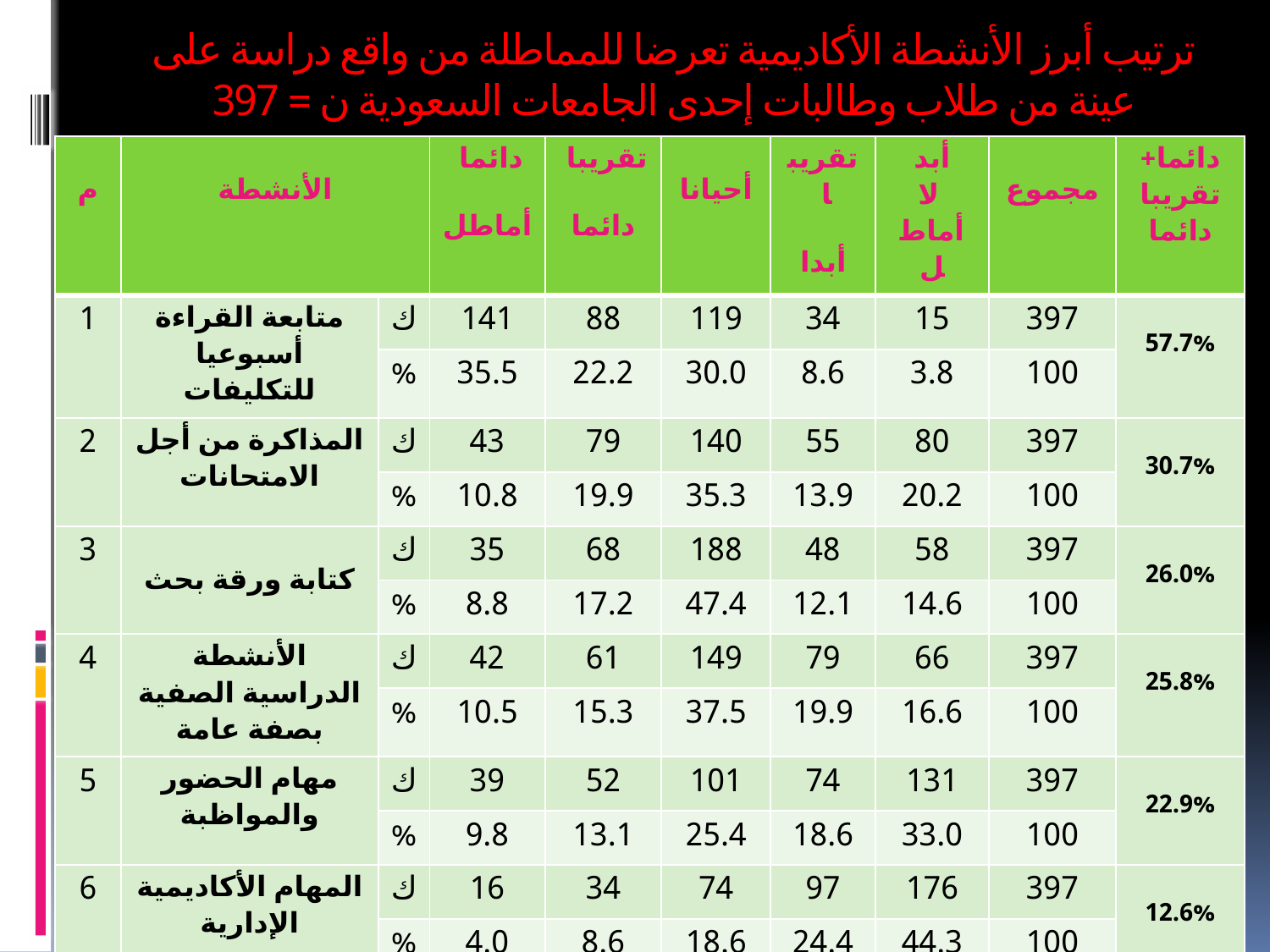

# ترتيب أبرز الأنشطة الأكاديمية تعرضا للمماطلة من واقع دراسة على عينة من طلاب وطالبات إحدى الجامعات السعودية ن = 397
| م | الأنشطة |  | دائما أماطل | تقريبا دائما | أحيانا | تقريبا أبدا | أبد لا أماطل | مجموع | دائما+ تقريبا دائما |
| --- | --- | --- | --- | --- | --- | --- | --- | --- | --- |
| 1 | متابعة القراءة أسبوعيا للتكليفات | ك | 141 | 88 | 119 | 34 | 15 | 397 | 57.7% |
|  |  | % | 35.5 | 22.2 | 30.0 | 8.6 | 3.8 | 100 |  |
| 2 | المذاكرة من أجل الامتحانات | ك | 43 | 79 | 140 | 55 | 80 | 397 | 30.7% |
|  |  | % | 10.8 | 19.9 | 35.3 | 13.9 | 20.2 | 100 |  |
| 3 | كتابة ورقة بحث | ك | 35 | 68 | 188 | 48 | 58 | 397 | 26.0% |
|  |  | % | 8.8 | 17.2 | 47.4 | 12.1 | 14.6 | 100 |  |
| 4 | الأنشطة الدراسية الصفية بصفة عامة | ك | 42 | 61 | 149 | 79 | 66 | 397 | 25.8% |
|  |  | % | 10.5 | 15.3 | 37.5 | 19.9 | 16.6 | 100 |  |
| 5 | مهام الحضور والمواظبة | ك | 39 | 52 | 101 | 74 | 131 | 397 | 22.9% |
|  |  | % | 9.8 | 13.1 | 25.4 | 18.6 | 33.0 | 100 |  |
| 6 | المهام الأكاديمية الإدارية | ك | 16 | 34 | 74 | 97 | 176 | 397 | 12.6% |
|  |  | % | 4.0 | 8.6 | 18.6 | 24.4 | 44.3 | 100 |  |